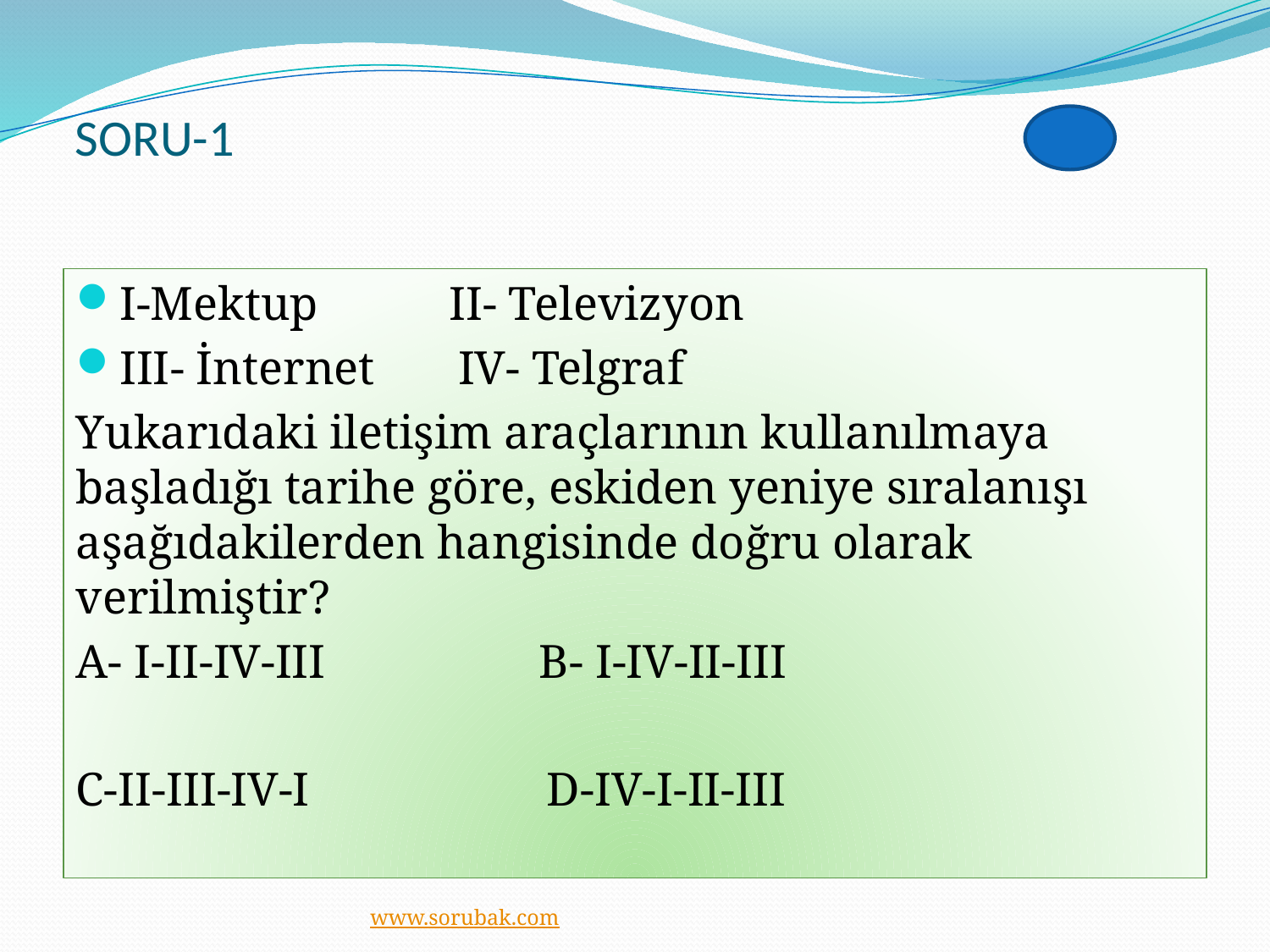

# SORU-1

I-Mektup           II- Televizyon
III- İnternet       IV- Telgraf
Yukarıdaki iletişim araçlarının kullanılmaya başladığı tarihe göre, eskiden yeniye sıralanışı aşağıdakilerden hangisinde doğru olarak verilmiştir?
A- I-II-IV-III                  B- I-IV-II-III

C-II-III-IV-I                    D-IV-I-II-III
www.sorubak.com